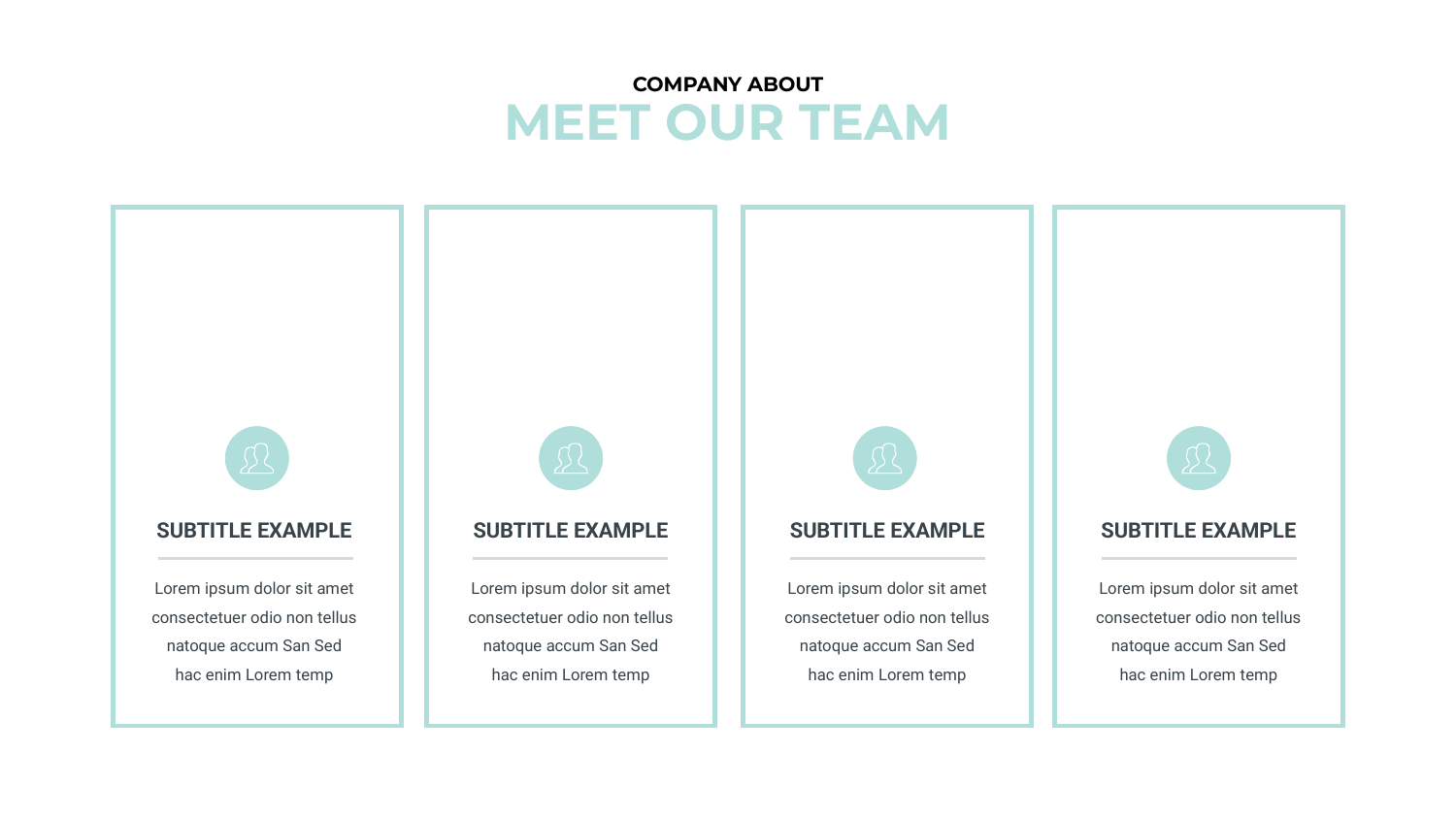

COMPANY ABOUT
MEET OUR TEAM

SUBTITLE EXAMPLE
SUBTITLE EXAMPLE
SUBTITLE EXAMPLE
SUBTITLE EXAMPLE
Lorem ipsum dolor sit amet
consectetuer odio non tellus
natoque accum San Sed
hac enim Lorem temp
Lorem ipsum dolor sit amet
consectetuer odio non tellus
natoque accum San Sed
hac enim Lorem temp
Lorem ipsum dolor sit amet
consectetuer odio non tellus
natoque accum San Sed
hac enim Lorem temp
Lorem ipsum dolor sit amet
consectetuer odio non tellus
natoque accum San Sed
hac enim Lorem temp